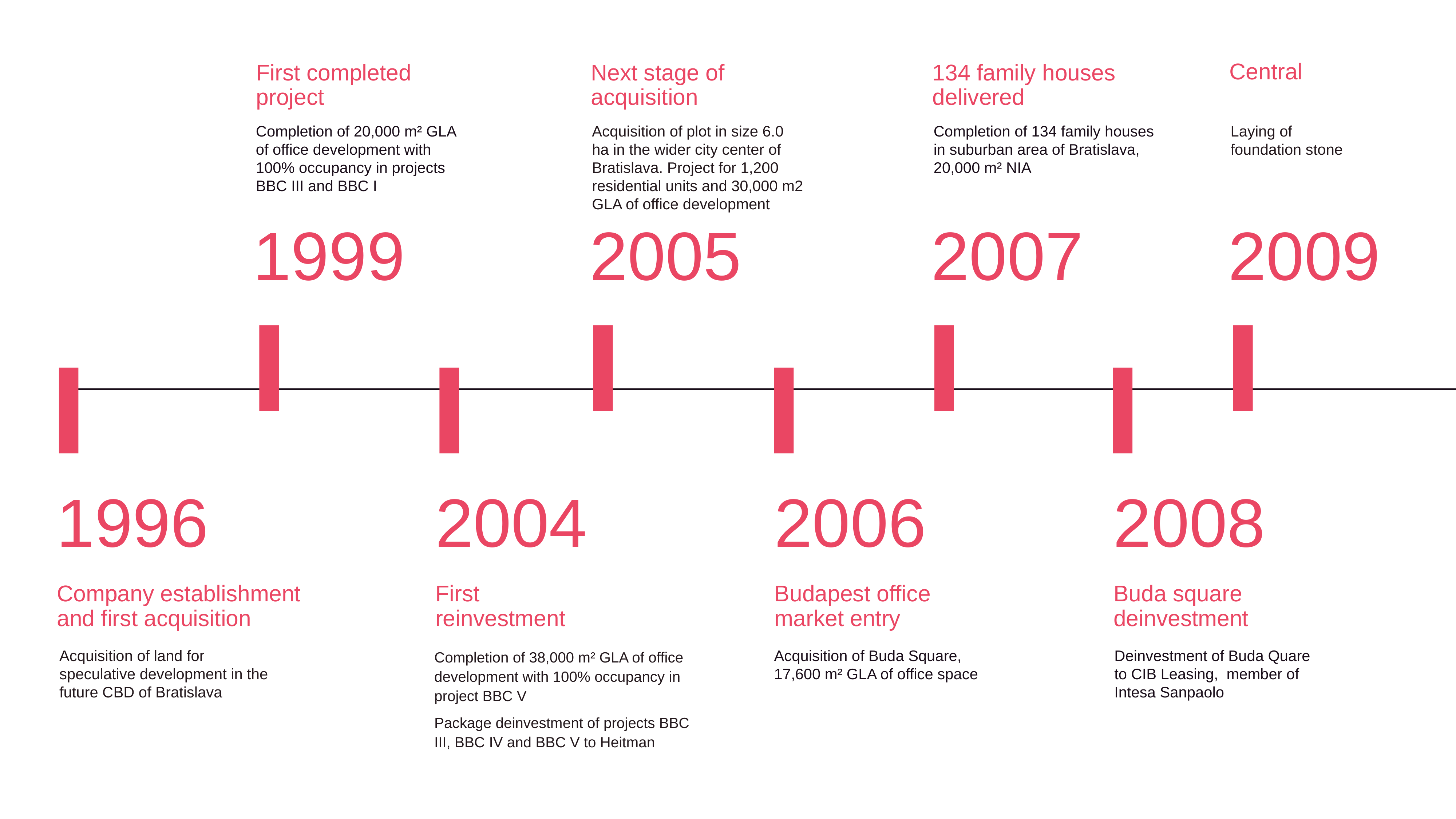

First completed project
Next stage of acquisition
134 family houses delivered
Central
Completion of 20,000 m² GLA of office development with 100% occupancy in projects BBC III and BBC I
Acquisition of plot in size 6.0 ha in the wider city center of Bratislava. Project for 1,200 residential units and 30,000 m2 GLA of office development
Completion of 134 family houses in suburban area of Bratislava, 20,000 m² NIA
Laying of foundation stone
1999
2005
2007
2009

1996
2004
2006
2008
Company establishment and first acquisition
First
reinvestment
Budapest office
market entry
Buda square
deinvestment
Acquisition of land for speculative development in the future CBD of Bratislava
Completion of 38,000 m² GLA of office development with 100% occupancy in project BBC V
Package deinvestment of projects BBC III, BBC IV and BBC V to Heitman
Acquisition of Buda Square, 17,600 m² GLA of office space
Deinvestment of Buda Quare to CIB Leasing,  member of Intesa Sanpaolo